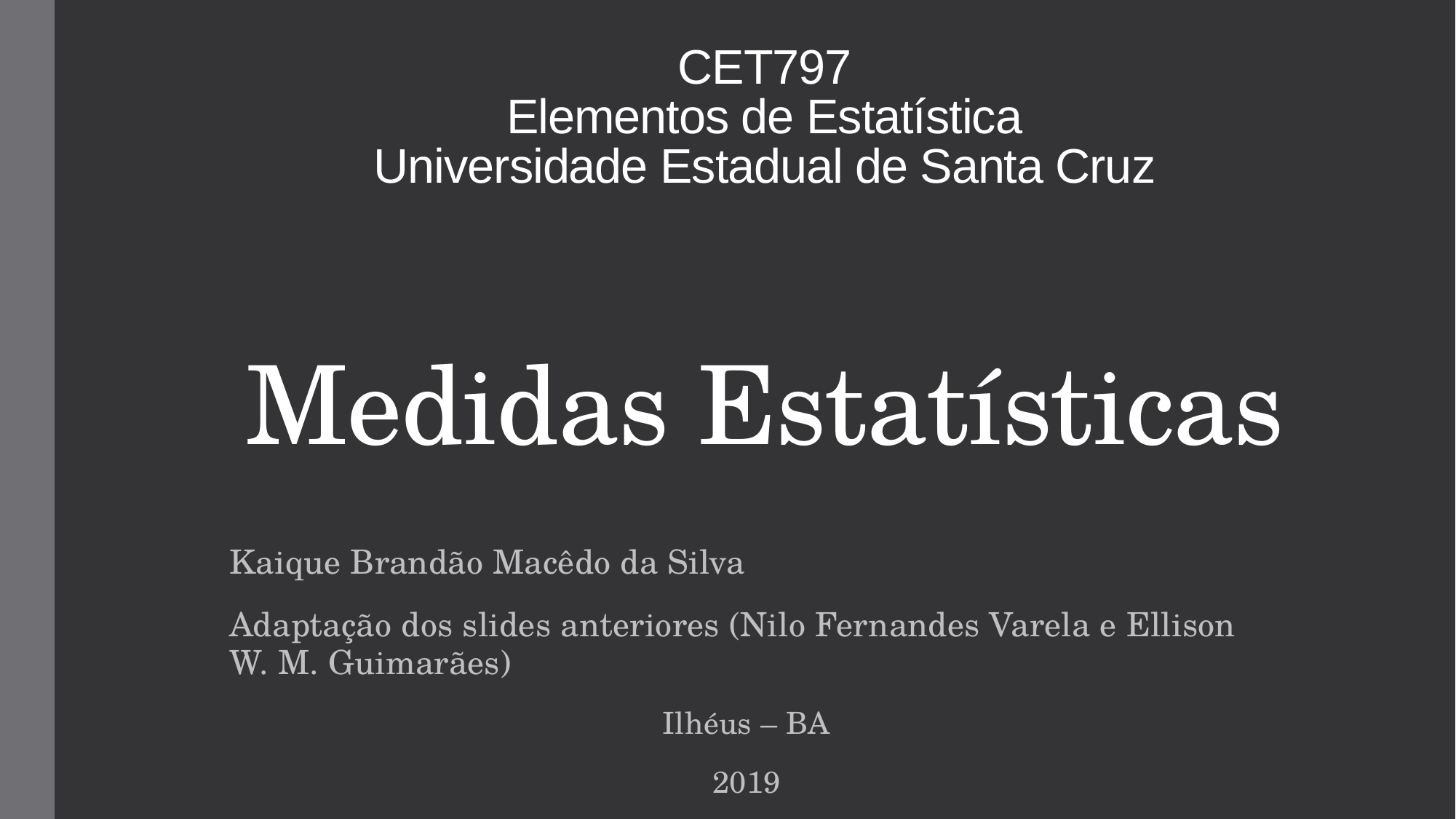

# CET797 Elementos de Estatística Universidade Estadual de Santa Cruz Medidas Estatísticas
Kaique Brandão Macêdo da Silva
Adaptação dos slides anteriores (Nilo Fernandes Varela e Ellison W. M. Guimarães)
Ilhéus – BA
2019